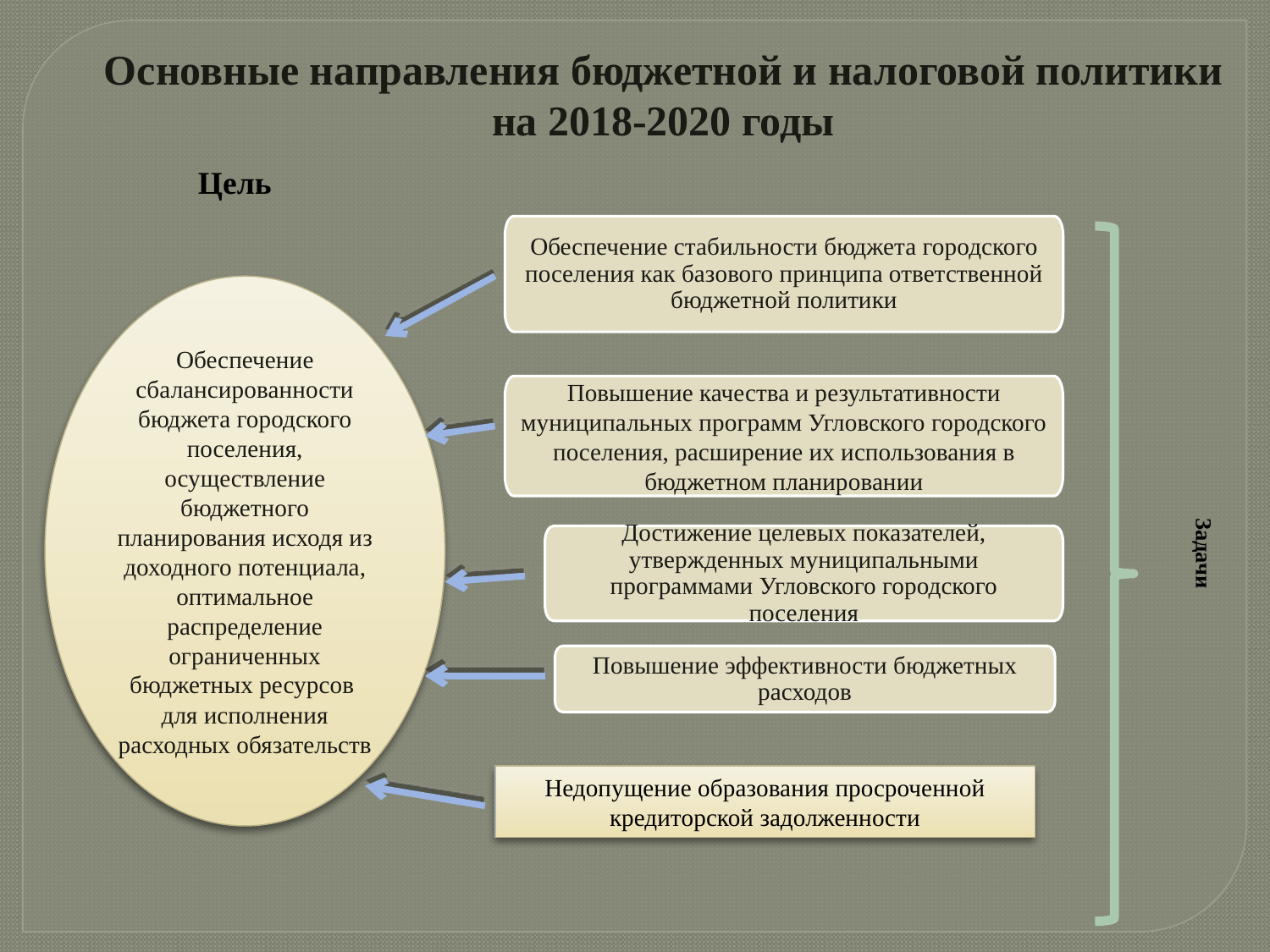

Основные направления бюджетной и налоговой политики
на 2018-2020 годы
Цель
Обеспечение стабильности бюджета городского поселения как базового принципа ответственной бюджетной политики

Обеспечение сбалансированности бюджета городского поселения, осуществление бюджетного планирования исходя из доходного потенциала, оптимальное распределение ограниченных бюджетных ресурсов  для исполнения расходных обязательств

Повышение качества и результативности муниципальных программ Угловского городского поселения, расширение их использования в бюджетном планировании

Достижение целевых показателей, утвержденных муниципальными программами Угловского городского поселения
Задачи
Повышение эффективности бюджетных расходов
Недопущение образования просроченной кредиторской задолженности